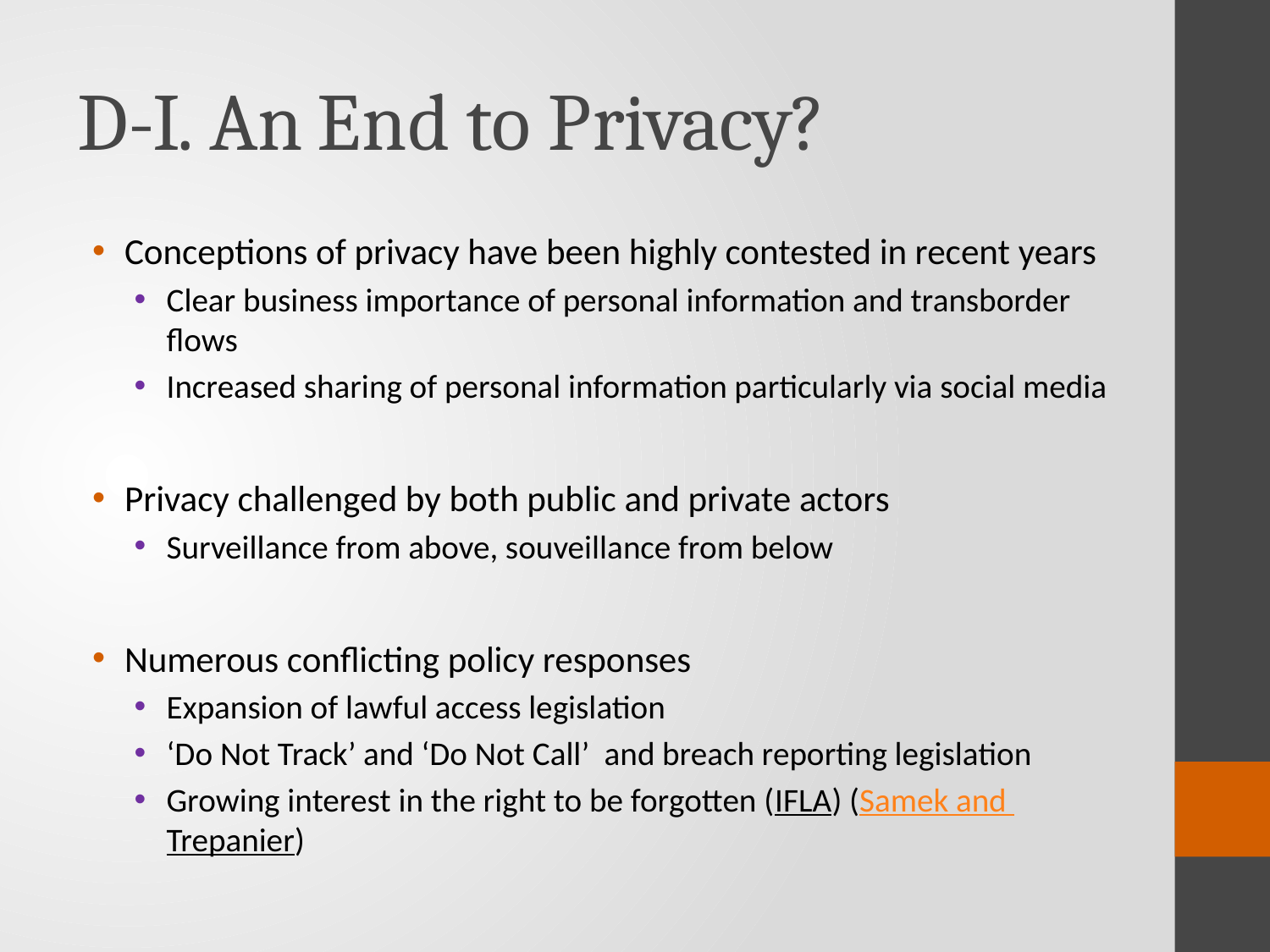

# D-I. An End to Privacy?
Conceptions of privacy have been highly contested in recent years
Clear business importance of personal information and transborder flows
Increased sharing of personal information particularly via social media

Privacy challenged by both public and private actors
Surveillance from above, souveillance from below

Numerous conflicting policy responses
Expansion of lawful access legislation
‘Do Not Track’ and ‘Do Not Call’  and breach reporting legislation
Growing interest in the right to be forgotten (IFLA) (Samek and Trepanier)